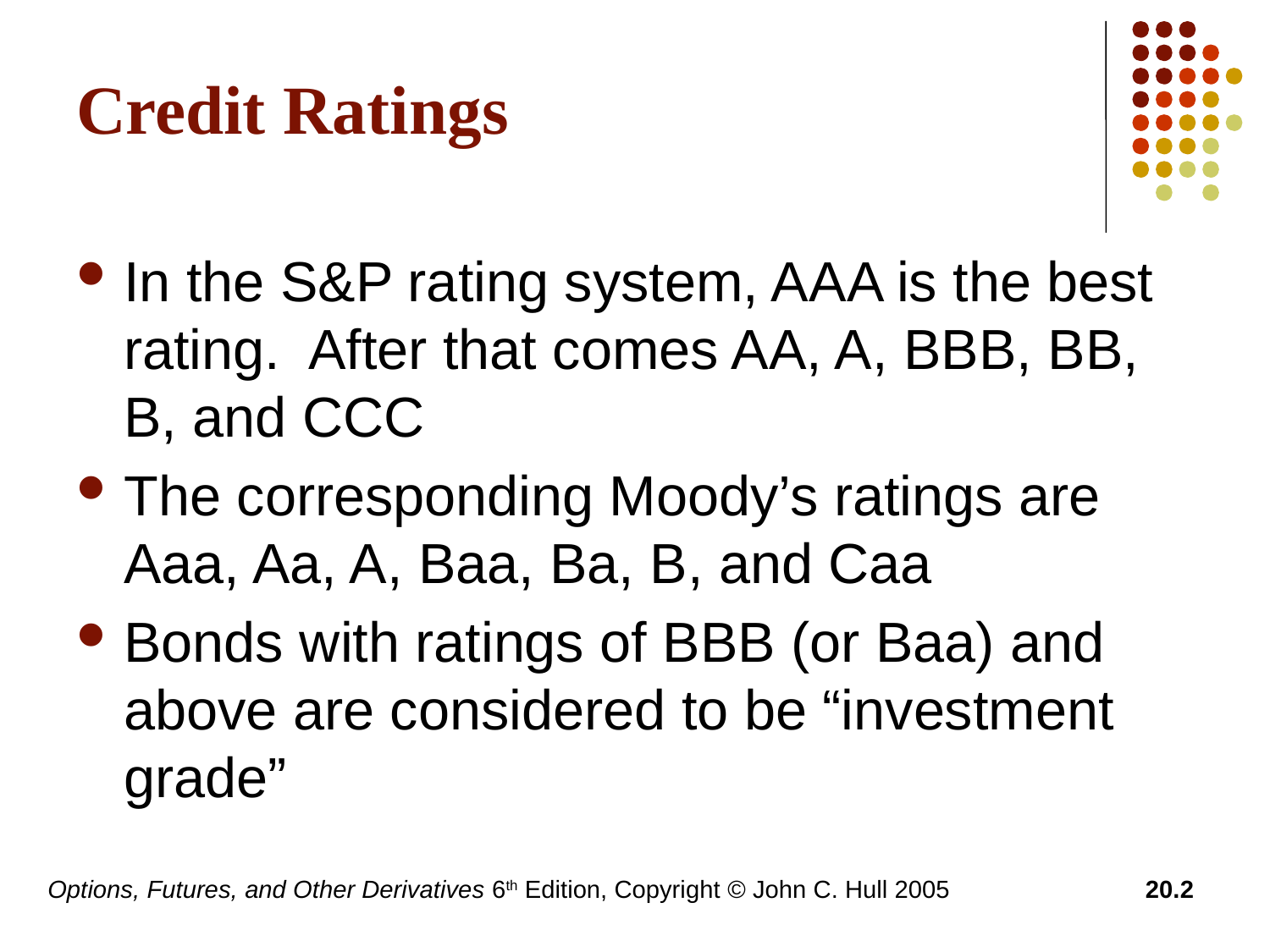

# Credit Ratings
In the S&P rating system, AAA is the best rating.  After that comes AA, A, BBB, BB, B, and CCC
The corresponding Moody’s ratings are Aaa, Aa, A, Baa, Ba, B, and Caa
Bonds with ratings of BBB (or Baa) and above are considered to be “investment grade”
Options, Futures, and Other Derivatives 6th Edition, Copyright © John C. Hull 2005
20.2